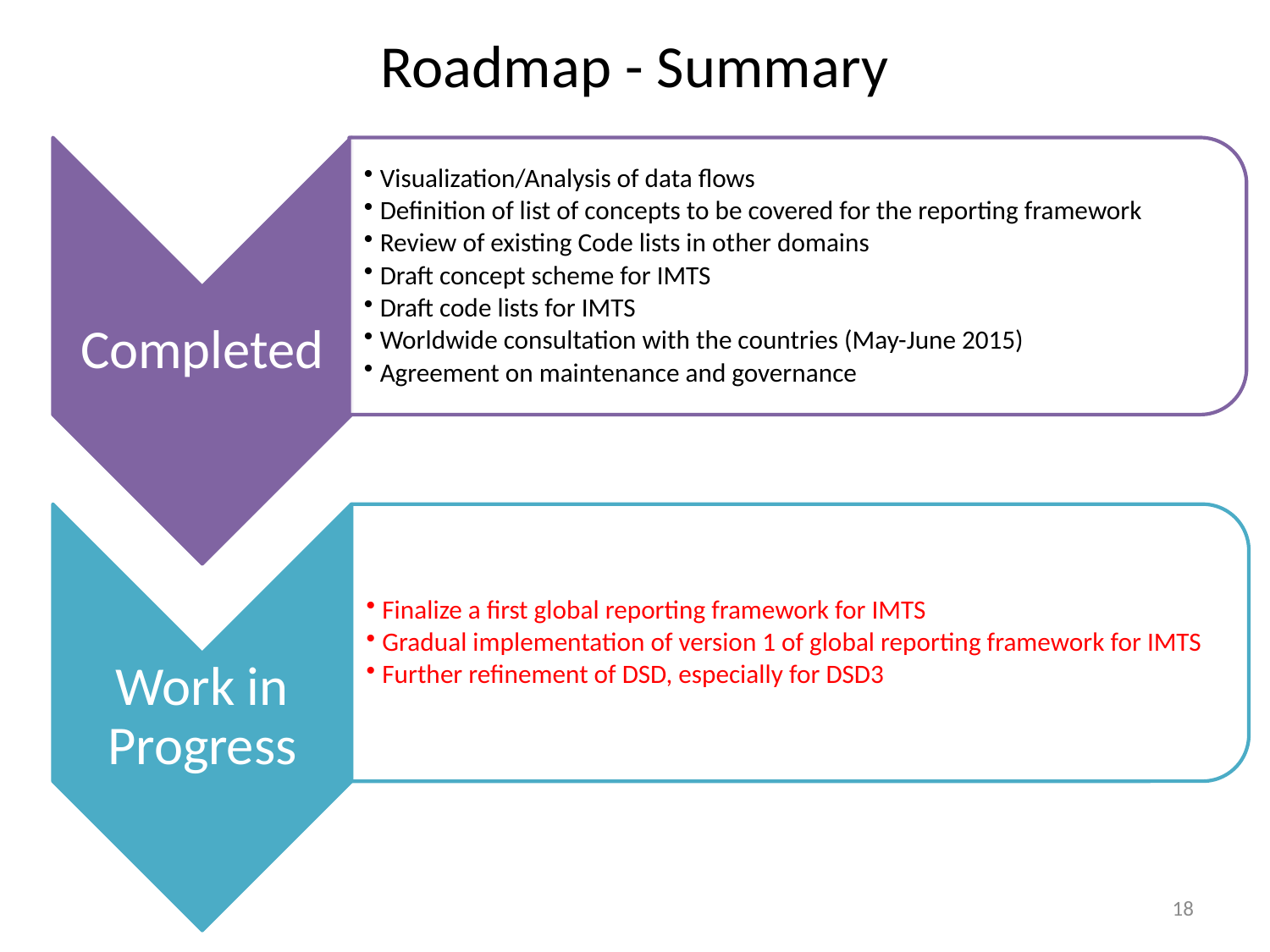

# Roadmap - Summary
Completed
Visualization/Analysis of data flows
Definition of list of concepts to be covered for the reporting framework
Review of existing Code lists in other domains
Draft concept scheme for IMTS
Draft code lists for IMTS
Worldwide consultation with the countries (May-June 2015)
Agreement on maintenance and governance
Work in Progress
Finalize a first global reporting framework for IMTS
Gradual implementation of version 1 of global reporting framework for IMTS
Further refinement of DSD, especially for DSD3
18